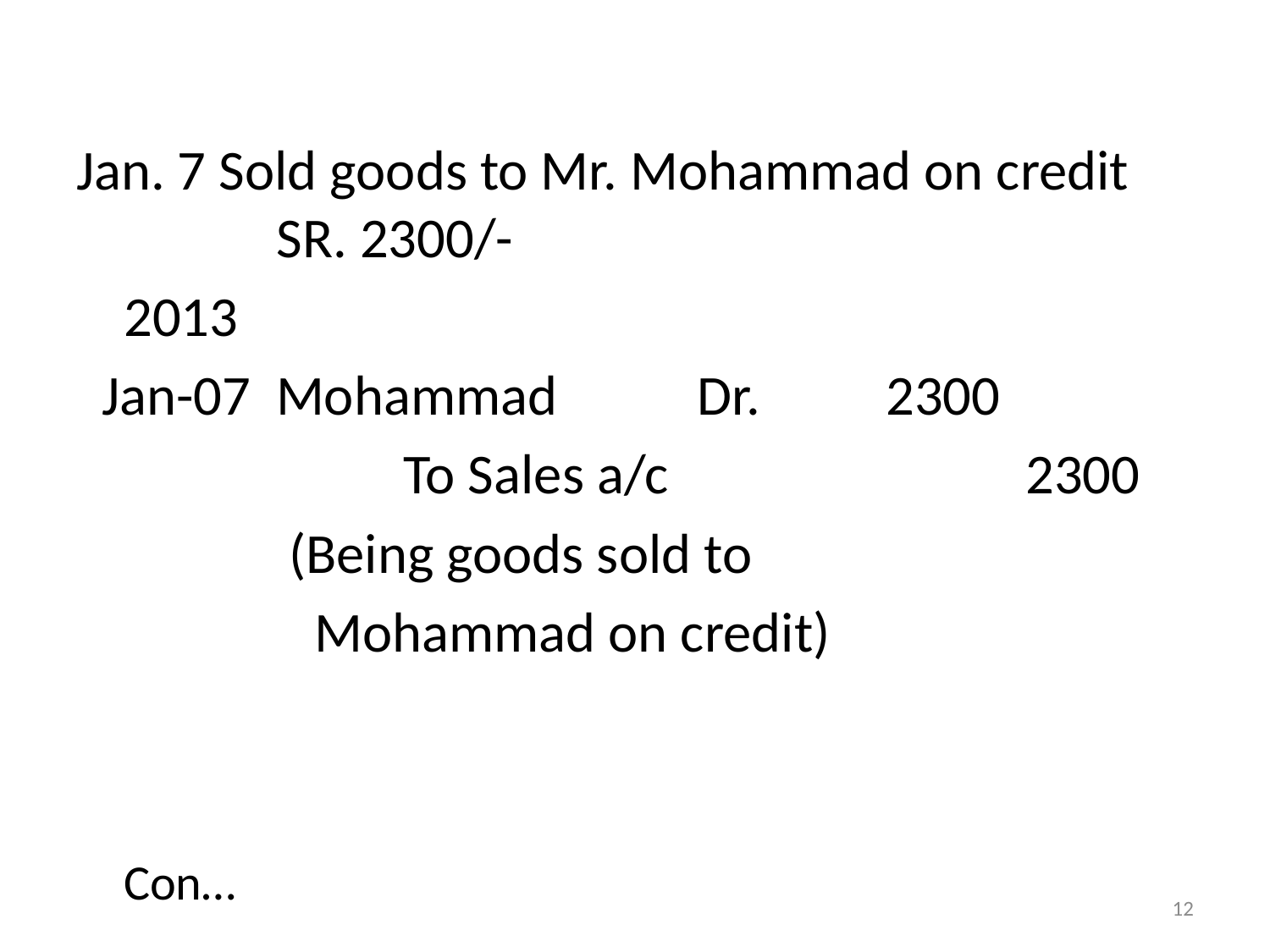

Jan. 7 Sold goods to Mr. Mohammad on credit 	  SR. 2300/-
	2013
  Jan-07  Mohammad           Dr. 	2300
    		  To Sales a/c			 2300
 		   (Being goods sold to
		     Mohammad on credit)
																								          Con…

12